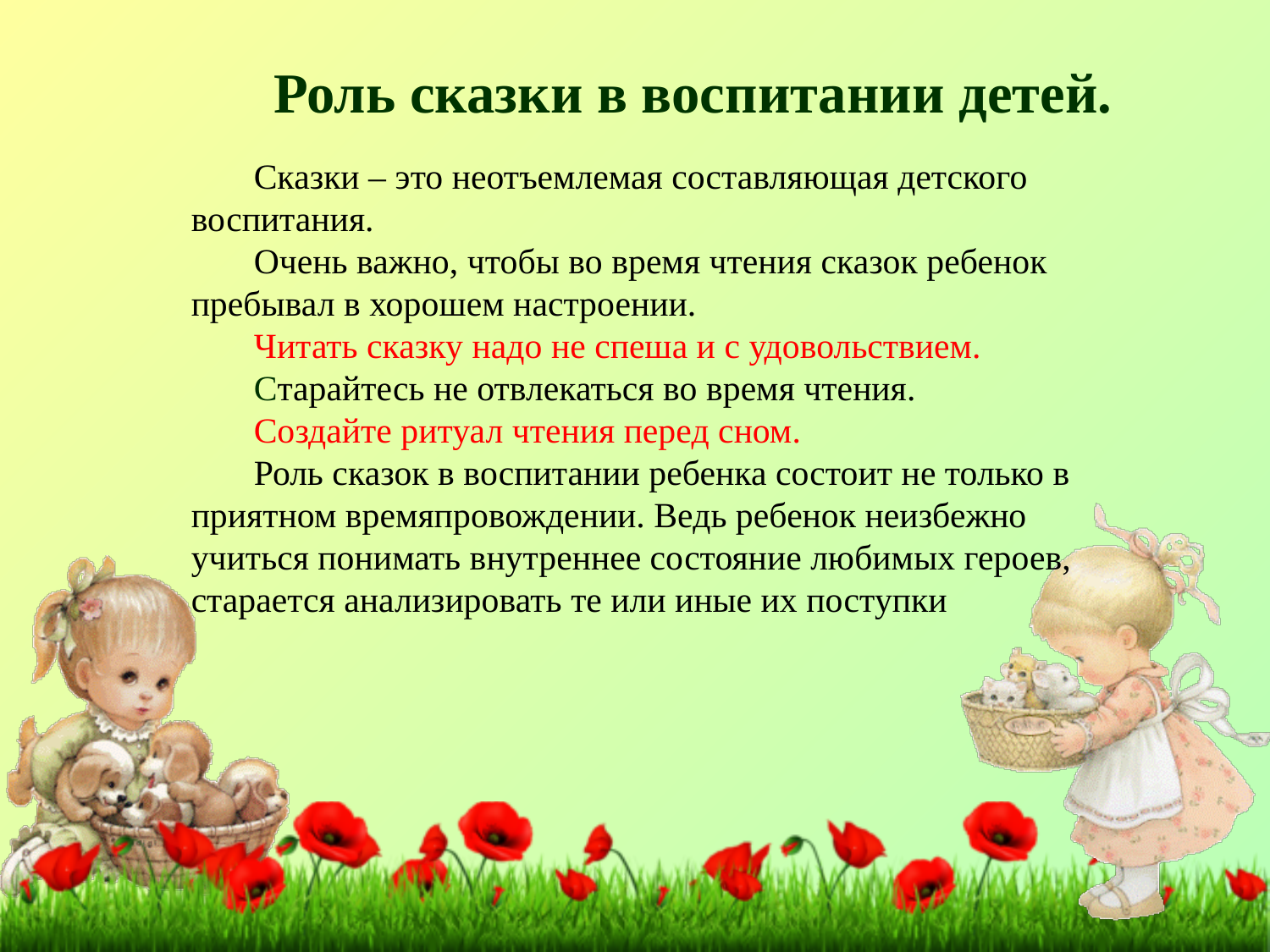

Роль сказки в воспитании детей.
Сказки – это неотъемлемая составляющая детского воспитания.
Очень важно, чтобы во время чтения сказок ребенок пребывал в хорошем настроении.
Читать сказку надо не спеша и с удовольствием.
Старайтесь не отвлекаться во время чтения.
Создайте ритуал чтения перед сном.
Роль сказок в воспитании ребенка состоит не только в приятном времяпровождении. Ведь ребенок неизбежно учиться понимать внутреннее состояние любимых героев, старается анализировать те или иные их поступки